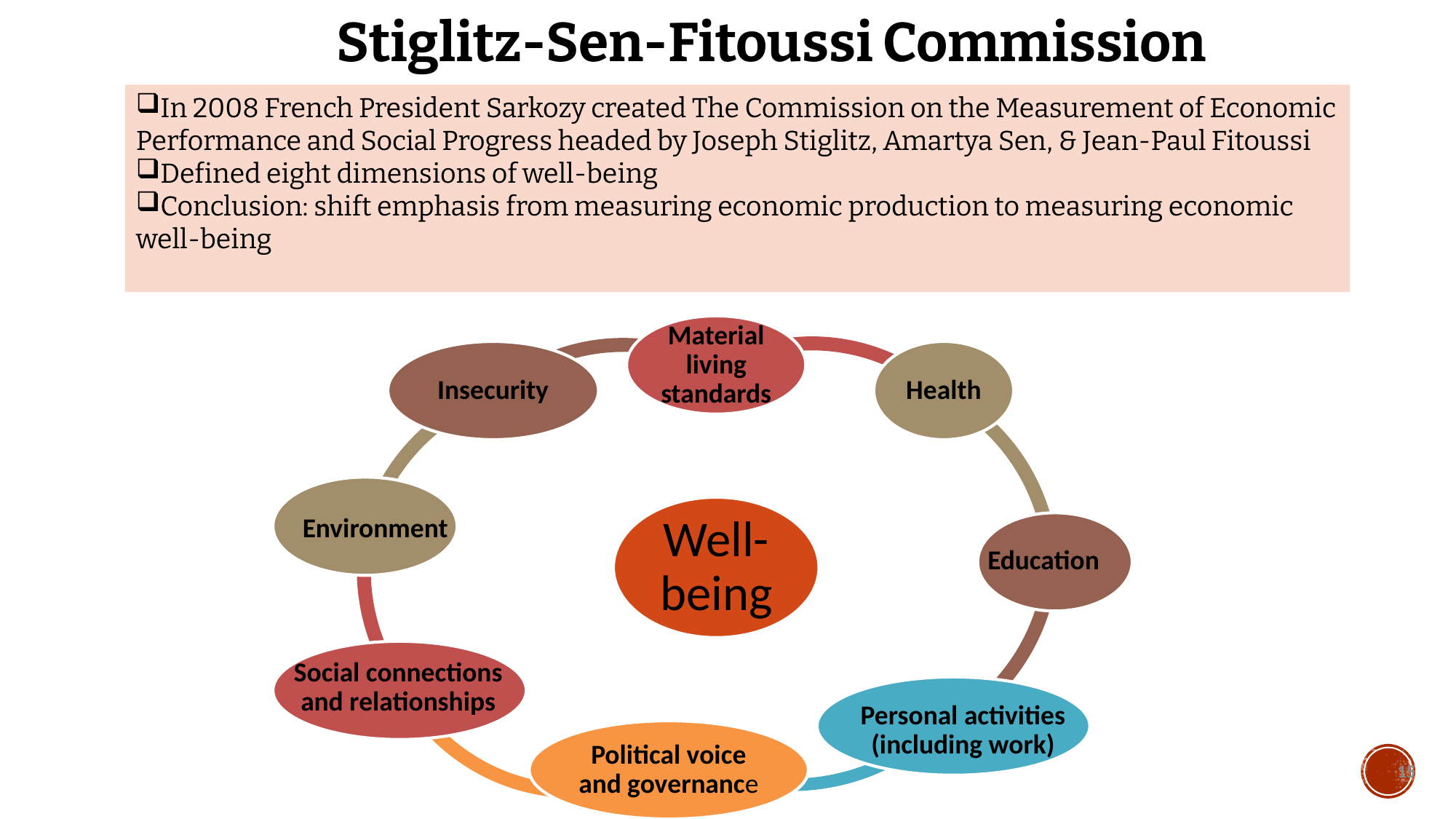

# Stiglitz-Sen-Fitoussi Commission
In 2008 French President Sarkozy created The Commission on the Measurement of Economic Performance and Social Progress headed by Joseph Stiglitz, Amartya Sen, & Jean-Paul Fitoussi
Defined eight dimensions of well-being
Conclusion: shift emphasis from measuring economic production to measuring economic well-being

Material living standards

Health
Insecurity

Environment

Well-being
Education

Social connections and relationships

Personal activities (including work)

Political voice and governance
15